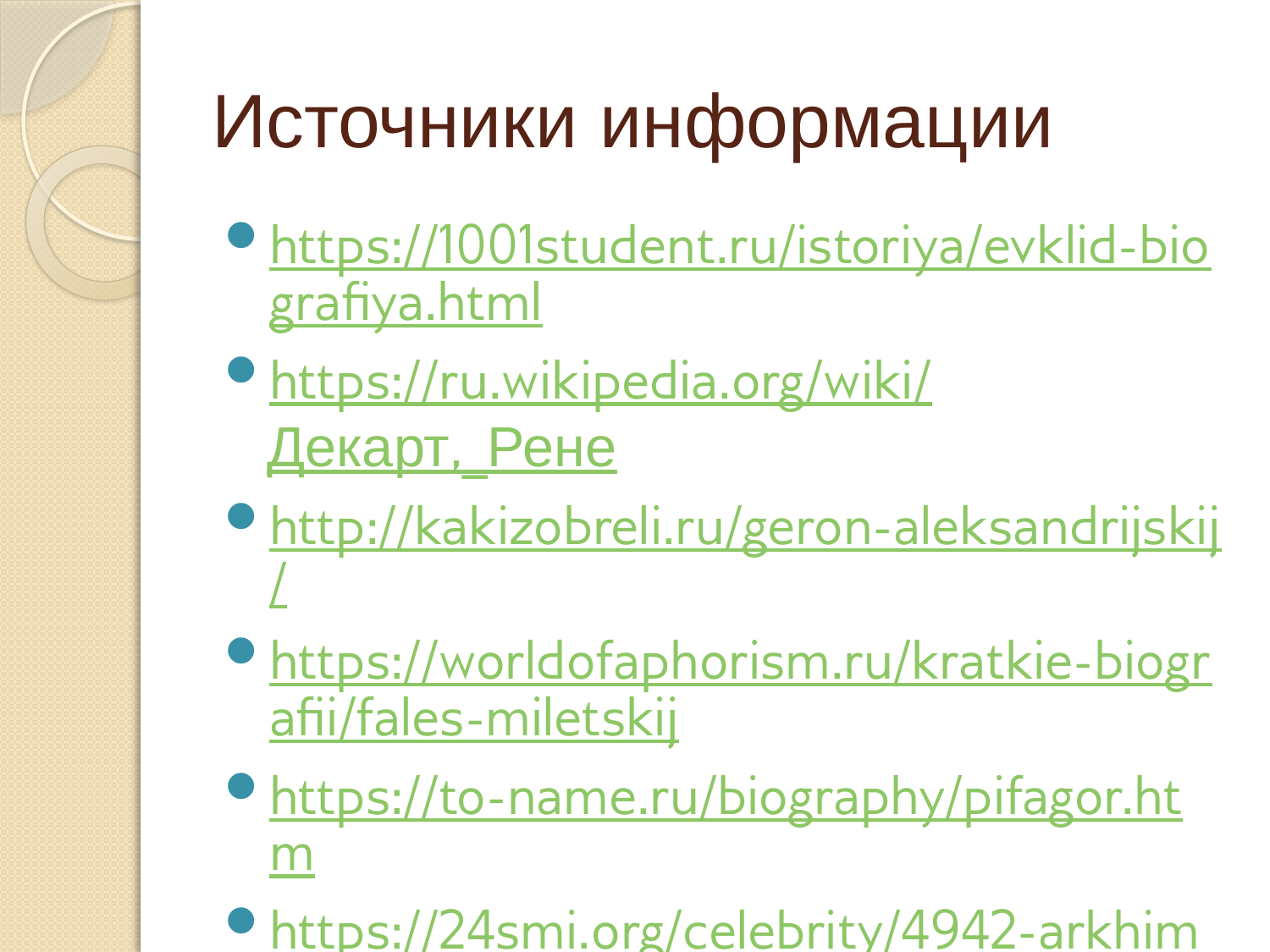

# Источники информации
https://1001student.ru/istoriya/evklid-biografiya.html
https://ru.wikipedia.org/wiki/Декарт,_Рене
http://kakizobreli.ru/geron-aleksandrijskij/
https://worldofaphorism.ru/kratkie-biografii/fales-miletskij
https://to-name.ru/biography/pifagor.htm
https://24smi.org/celebrity/4942-arkhimed.html